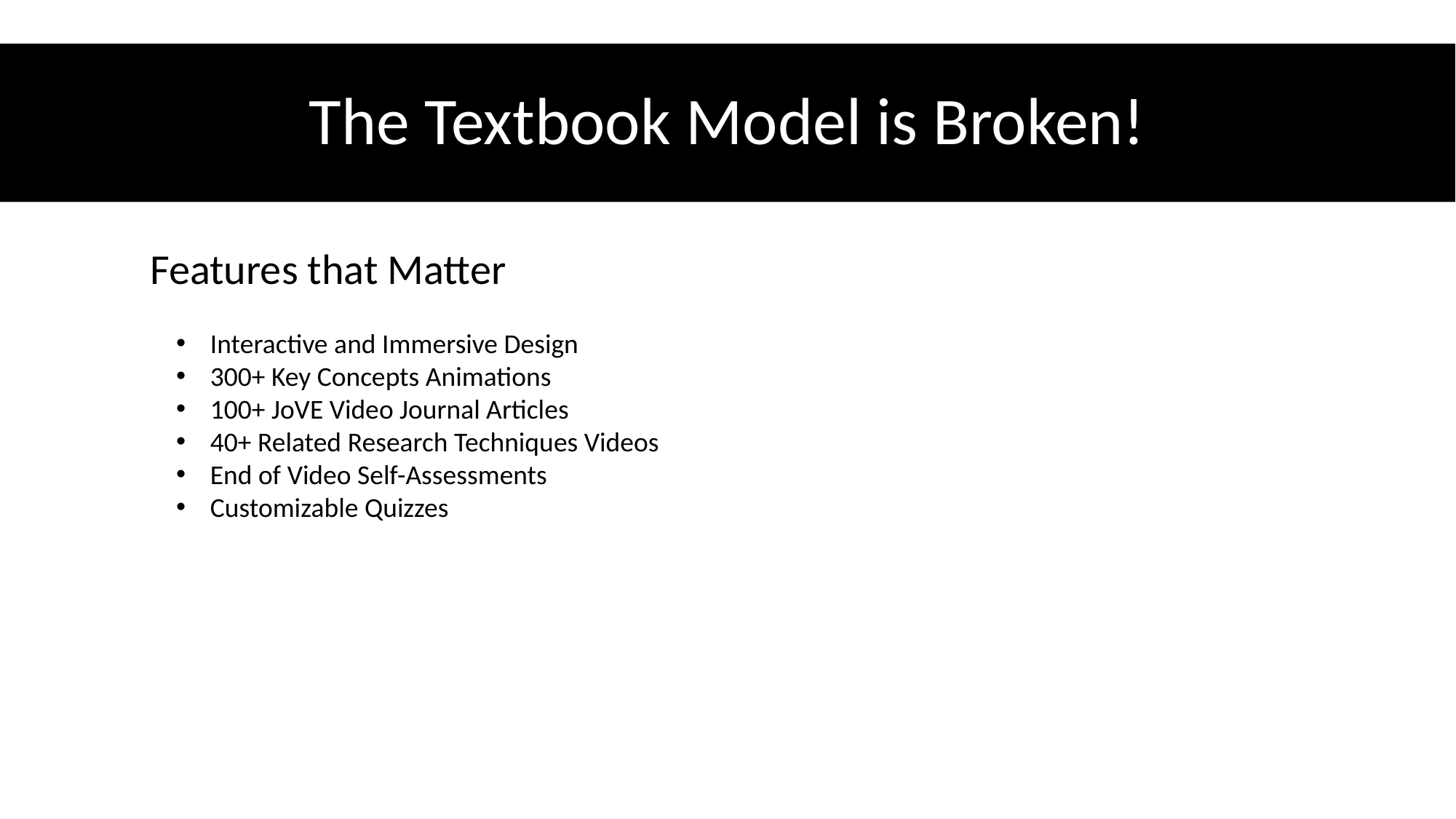

# The Textbook Model is Broken!
Features that Matter
Interactive and Immersive Design
300+ Key Concepts Animations
100+ JoVE Video Journal Articles
40+ Related Research Techniques Videos
End of Video Self-Assessments
Customizable Quizzes